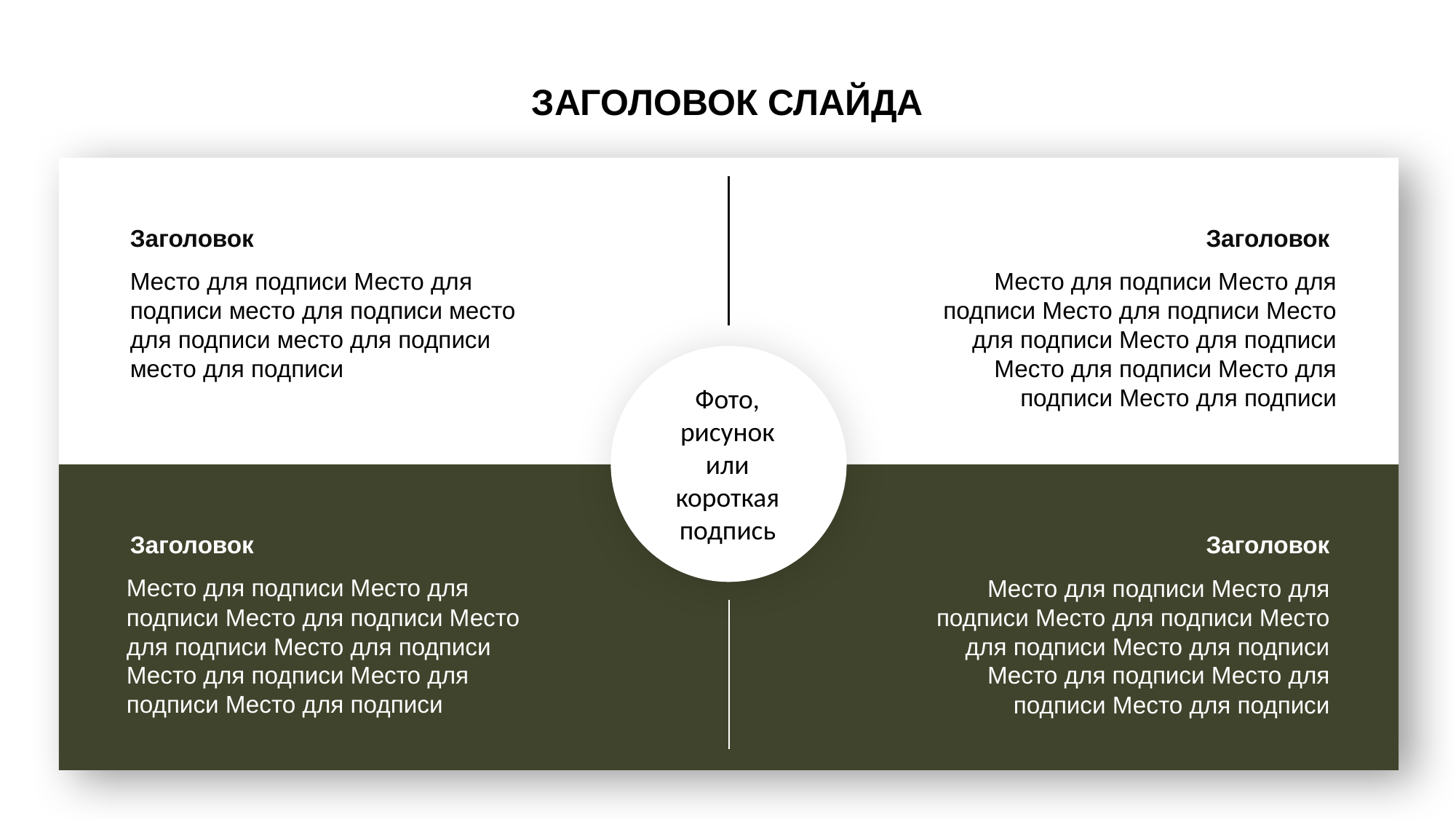

ЗАГОЛОВОК СЛАЙДА

Заголовок
Заголовок
Место для подписи Место для подписи Место для подписи Место для подписи Место для подписи Место для подписи Место для подписи Место для подписи
Место для подписи Место для подписи место для подписи место для подписи место для подписи место для подписи

Фото, рисунок или короткая подпись

Заголовок
Заголовок
Место для подписи Место для подписи Место для подписи Место для подписи Место для подписи Место для подписи Место для подписи Место для подписи
Место для подписи Место для подписи Место для подписи Место для подписи Место для подписи Место для подписи Место для подписи Место для подписи